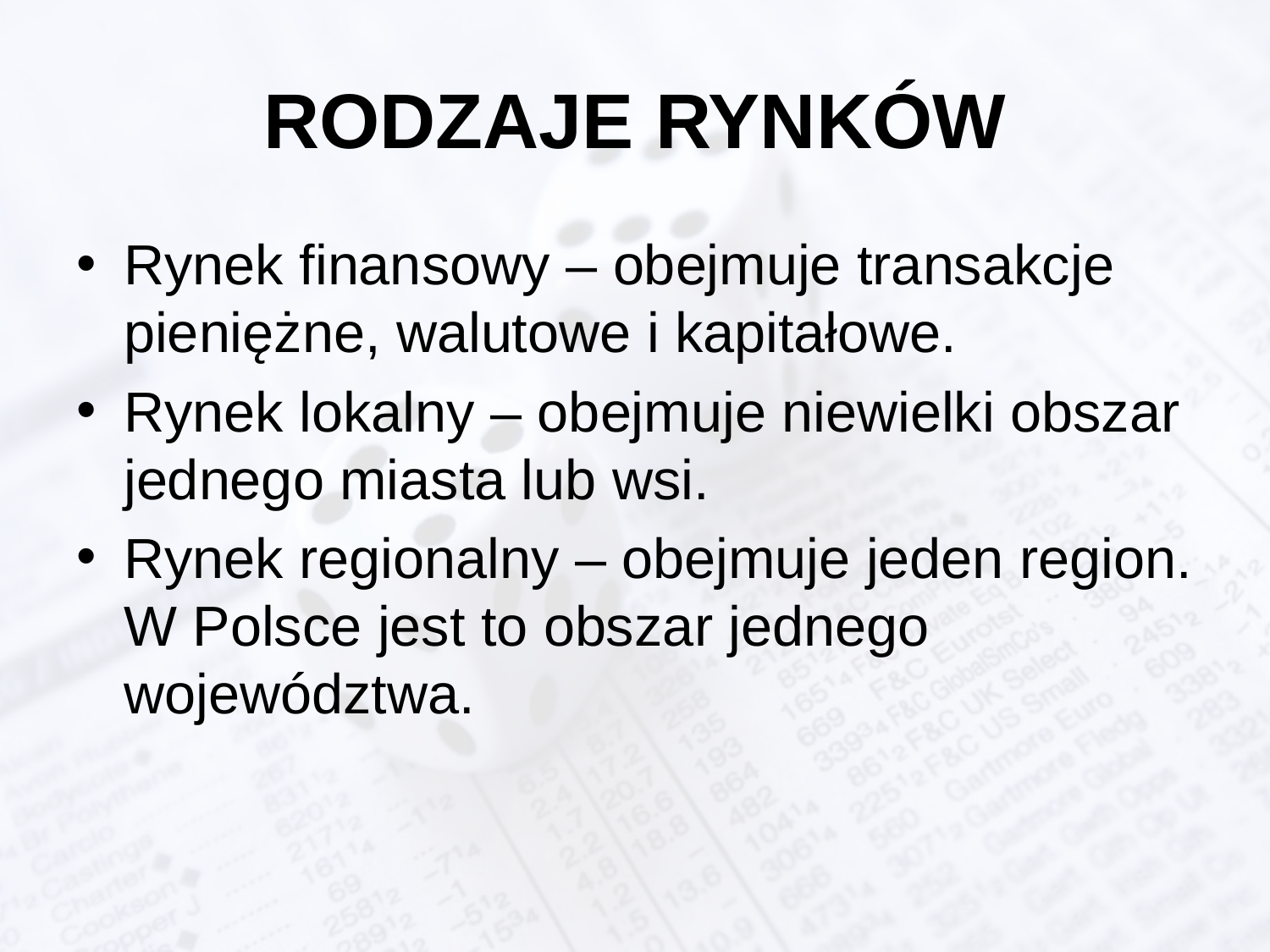

# RODZAJE RYNKÓW
Rynek finansowy – obejmuje transakcje pieniężne, walutowe i kapitałowe.
Rynek lokalny – obejmuje niewielki obszar jednego miasta lub wsi.
Rynek regionalny – obejmuje jeden region. W Polsce jest to obszar jednego województwa.